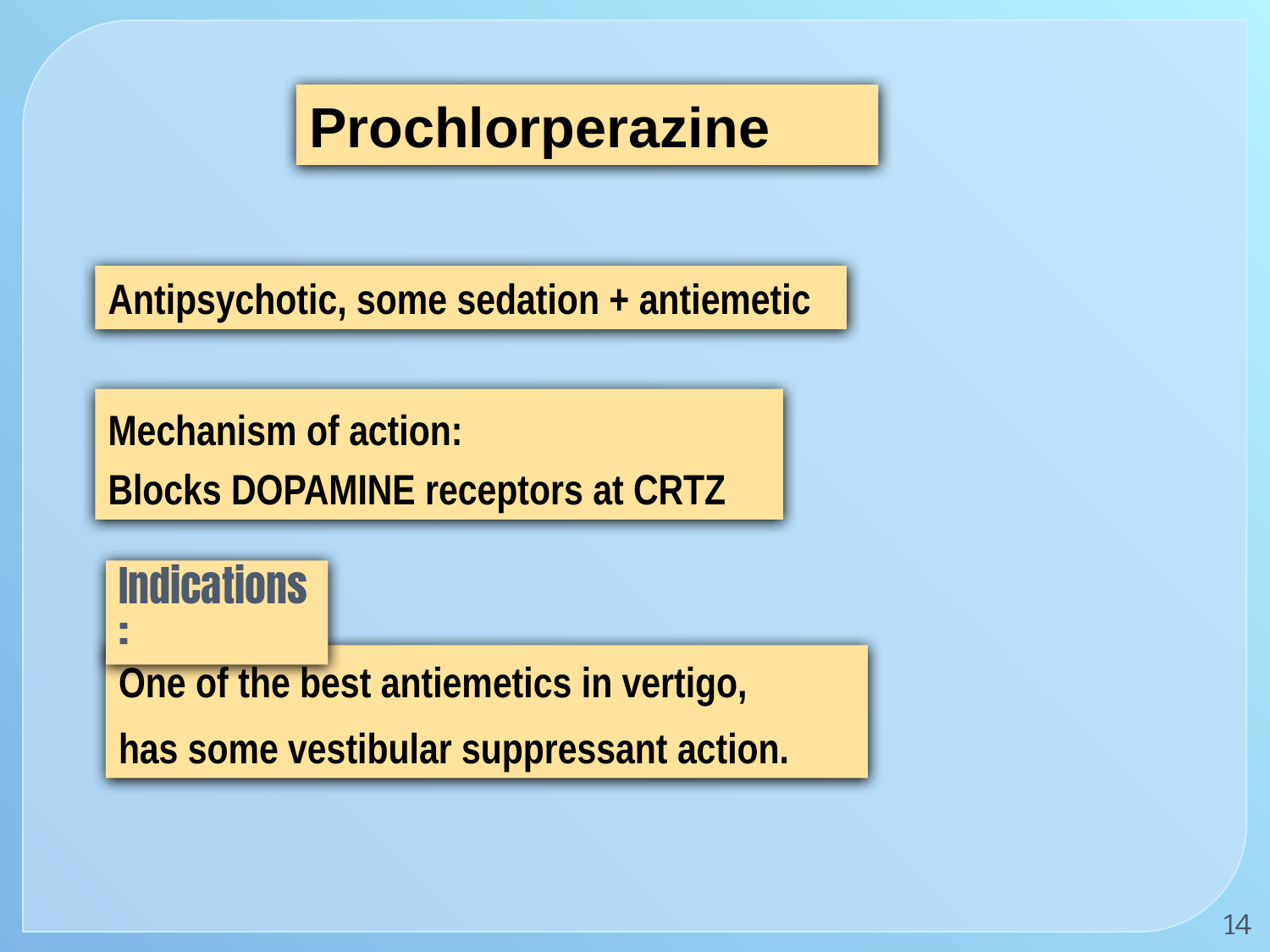

Prochlorperazine
Antipsychotic, some sedation + antiemetic
Mechanism of action:
Blocks DOPAMINE receptors at CRTZ
Indications:
One of the best antiemetics in vertigo,
has some vestibular suppressant action.
14